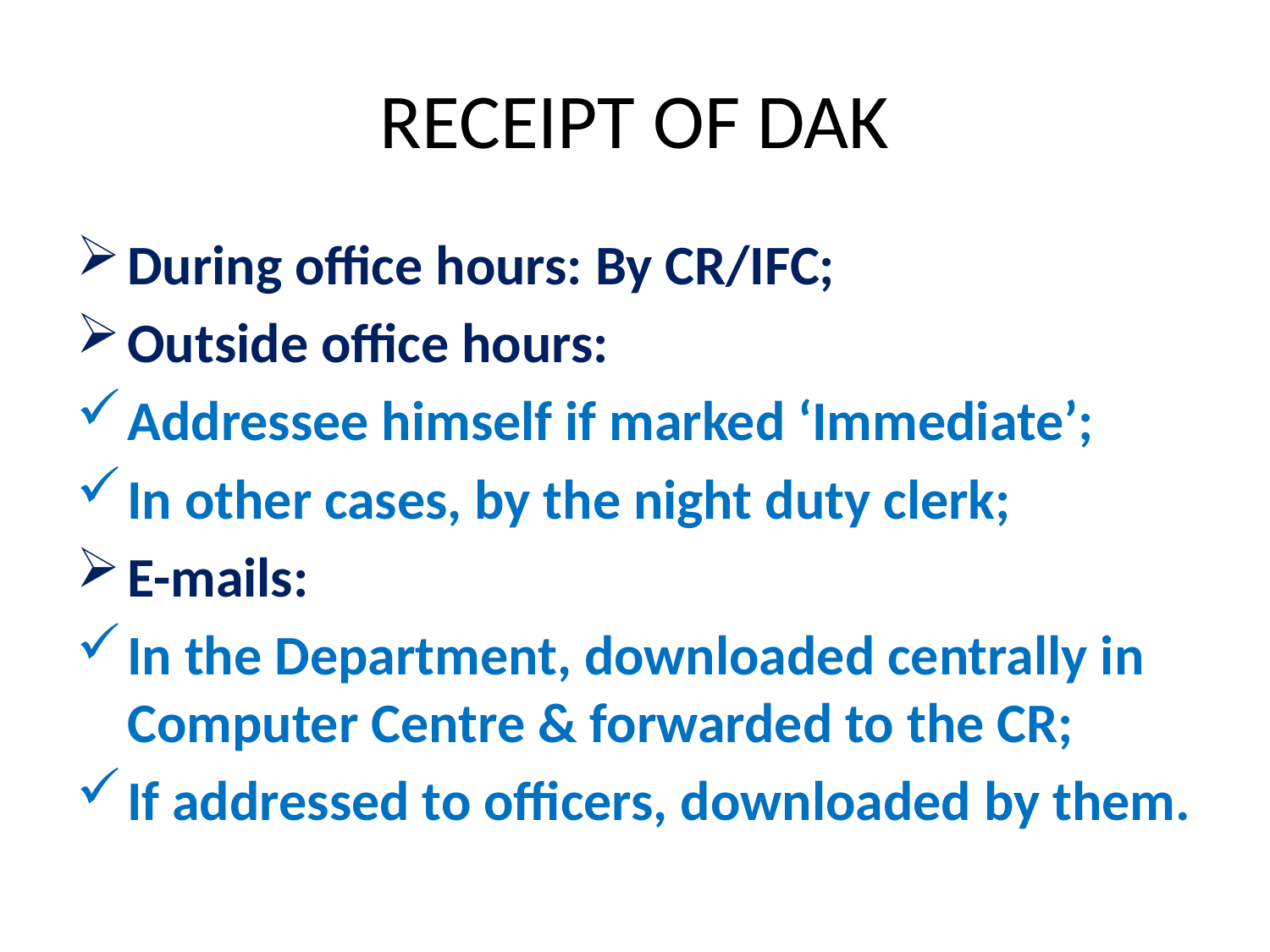

# RECEIPT OF DAK
During office hours: By CR/IFC;
Outside office hours:
Addressee himself if marked ‘Immediate’;
In other cases, by the night duty clerk;
E-mails:
In the Department, downloaded centrally in Computer Centre & forwarded to the CR;
If addressed to officers, downloaded by them.